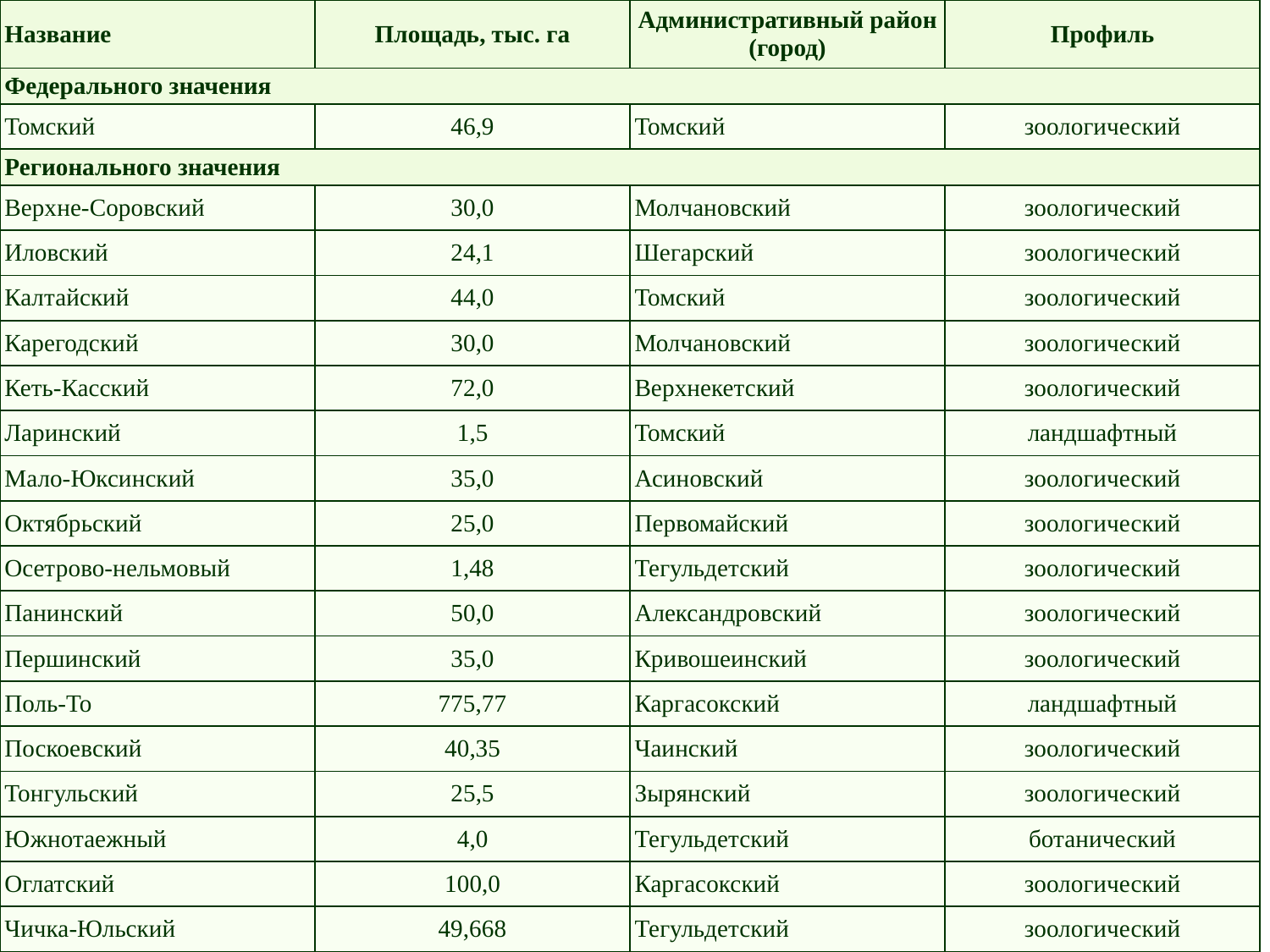

| Название | Площадь, тыс. га | Административный район (город) | Профиль |
| --- | --- | --- | --- |
| Федерального значения |  |  |  |
| Томский | 46,9 | Томский | зоологический |
| Регионального значения |  |  |  |
| Верхне-Соровский | 30,0 | Молчановский | зоологический |
| Иловский | 24,1 | Шегарский | зоологический |
| Калтайский | 44,0 | Томский | зоологический |
| Карегодский | 30,0 | Молчановский | зоологический |
| Кеть-Касский | 72,0 | Верхнекетский | зоологический |
| Ларинский | 1,5 | Томский | ландшафтный |
| Мало-Юксинский | 35,0 | Асиновский | зоологический |
| Октябрьский | 25,0 | Первомайский | зоологический |
| Осетрово-нельмовый | 1,48 | Тегульдетский | зоологический |
| Панинский | 50,0 | Александровский | зоологический |
| Першинский | 35,0 | Кривошеинский | зоологический |
| Поль-То | 775,77 | Каргасокский | ландшафтный |
| Поскоевский | 40,35 | Чаинский | зоологический |
| Тонгульский | 25,5 | Зырянский | зоологический |
| Южнотаежный | 4,0 | Тегульдетский | ботанический |
| Оглатский | 100,0 | Каргасокский | зоологический |
| Чичка-Юльский | 49,668 | Тегульдетский | зоологический |